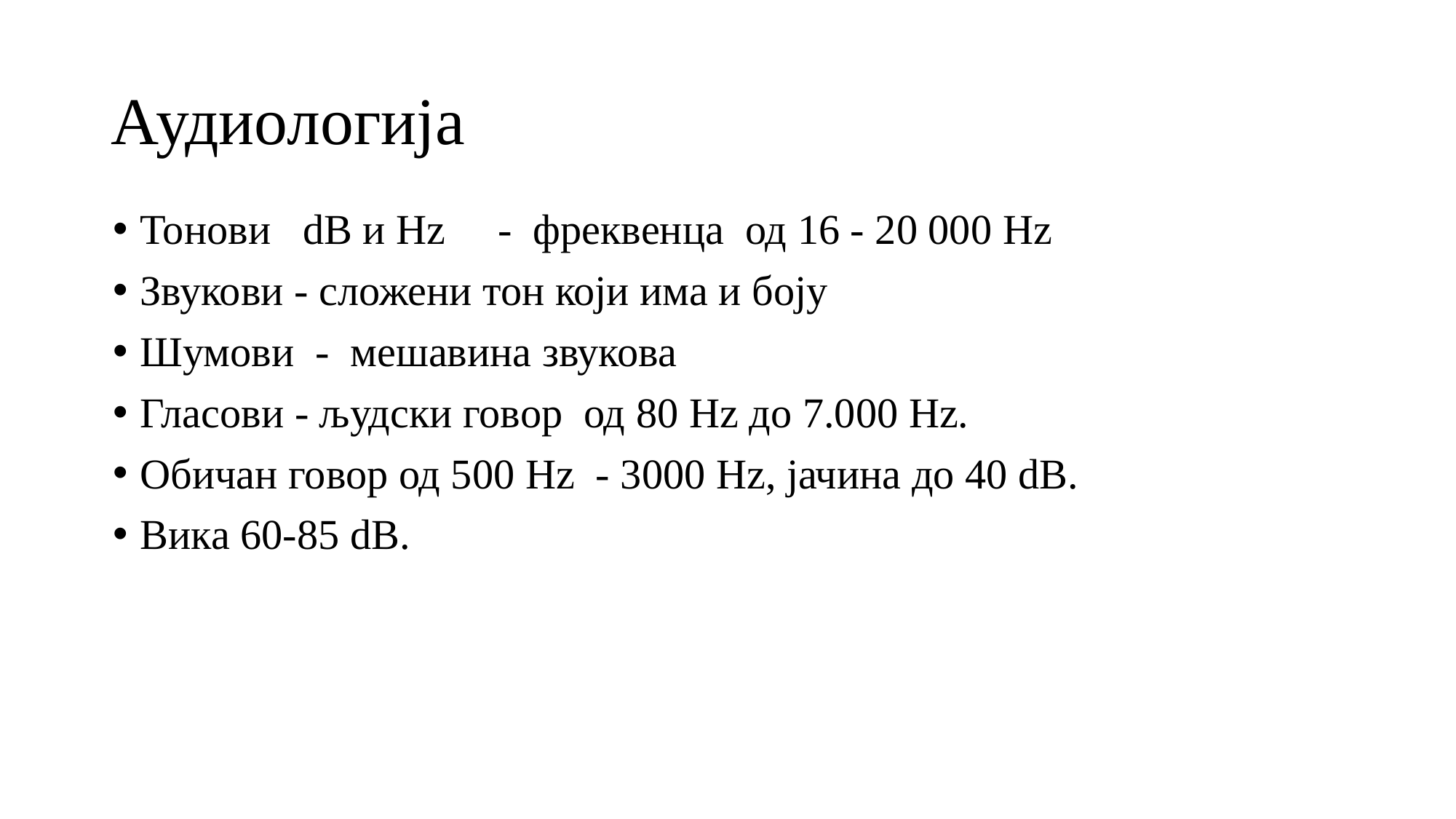

# Аудиологија
Тонови   dB и Hz     -  фреквенца  од 16 - 20 000 Hz
Звукови - сложени тон који има и боју
Шумови  -  мешавина звукова
Гласови - људски говор  од 80 Hz до 7.000 Hz.
Обичан говор од 500 Hz  - 3000 Hz, јачина до 40 dB.
Вика 60-85 dB.